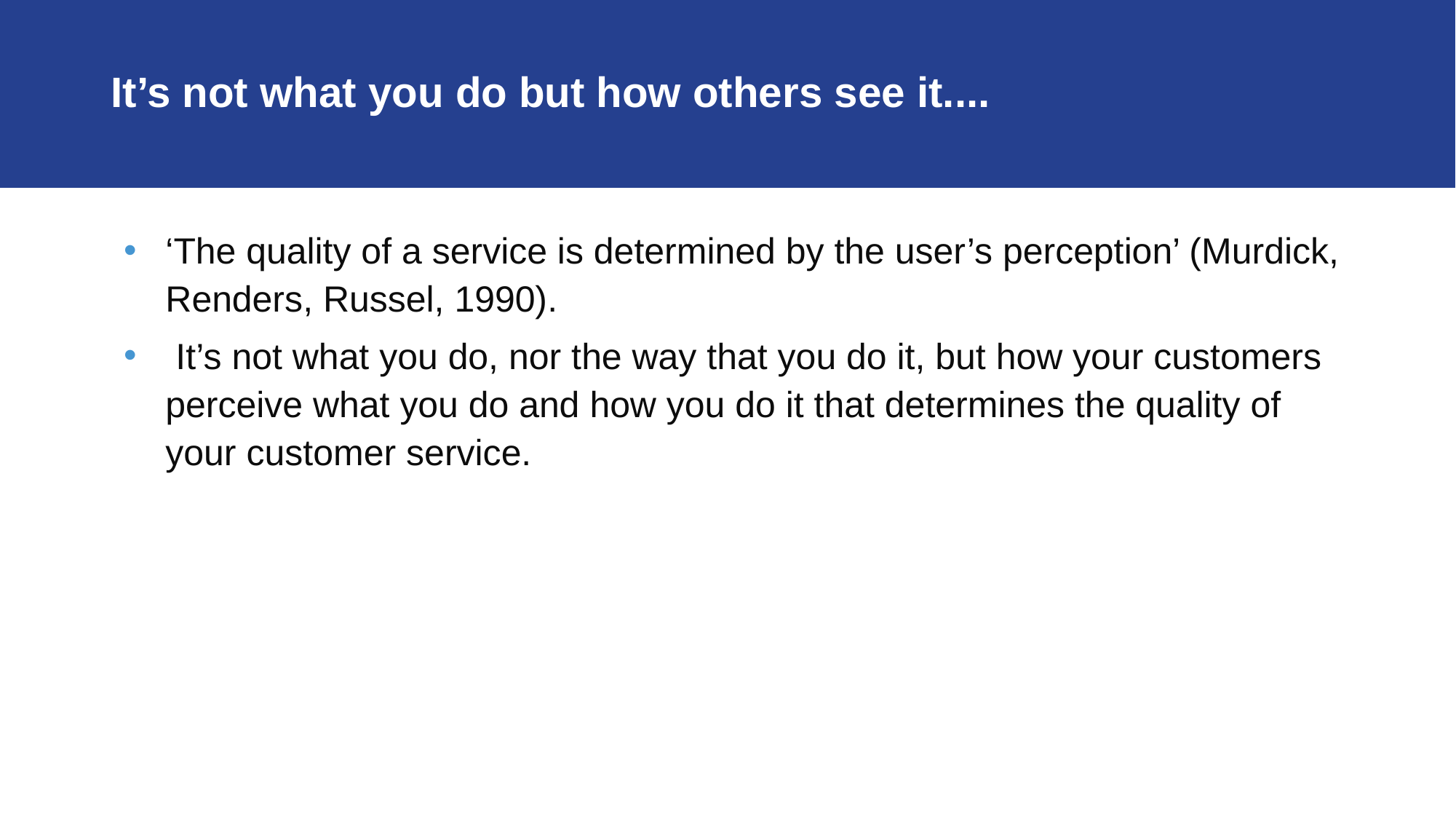

# It’s not what you do but how others see it....
‘The quality of a service is determined by the user’s perception’ (Murdick, Renders, Russel, 1990).
 It’s not what you do, nor the way that you do it, but how your customers perceive what you do and how you do it that determines the quality of your customer service.